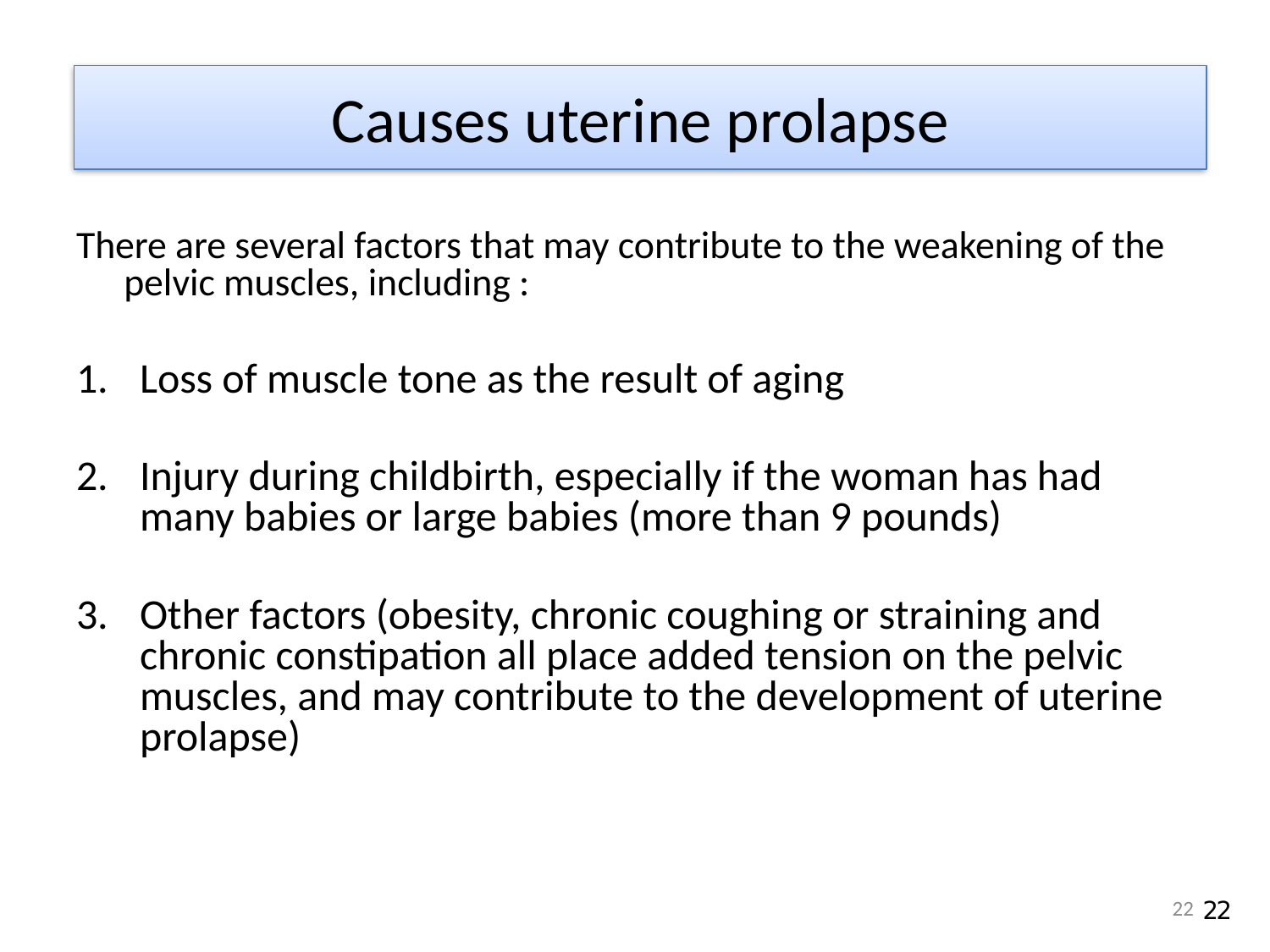

There are several factors that may contribute to the weakening of the pelvic muscles, including :

Loss of muscle tone as the result of aging

Injury during childbirth, especially if the woman has had many babies or large babies (more than 9 pounds)

Other factors (obesity, chronic coughing or straining and chronic constipation all place added tension on the pelvic muscles, and may contribute to the development of uterine prolapse)
Causes uterine prolapse
22
22